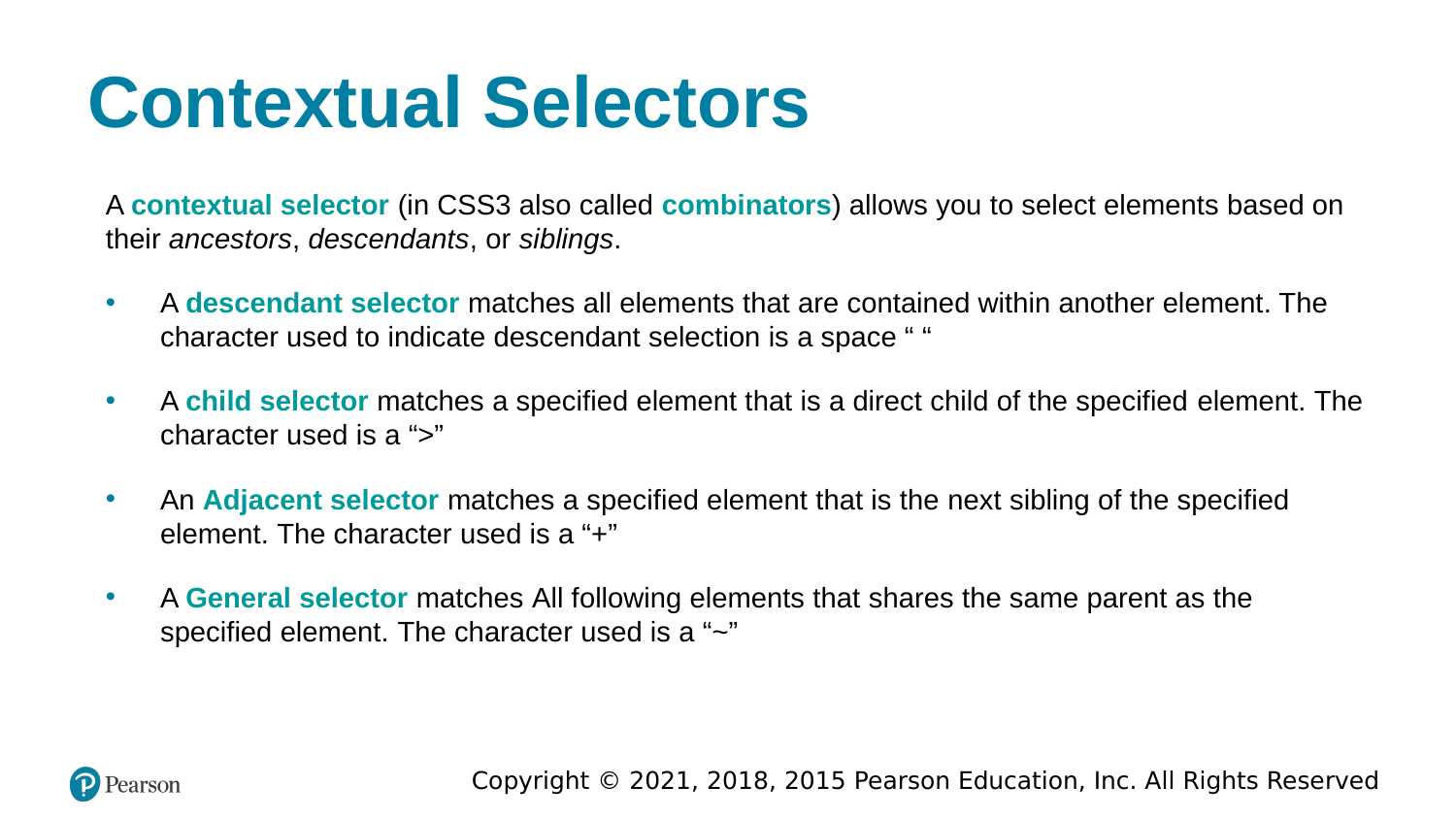

# Contextual Selectors
A contextual selector (in CSS3 also called combinators) allows you to select elements based on their ancestors, descendants, or siblings.
A descendant selector matches all elements that are contained within another element. The character used to indicate descendant selection is a space “ “
A child selector matches a specified element that is a direct child of the specified element. The character used is a “>”
An Adjacent selector matches a specified element that is the next sibling of the specified element. The character used is a “+”
A General selector matches All following elements that shares the same parent as the specified element. The character used is a “~”